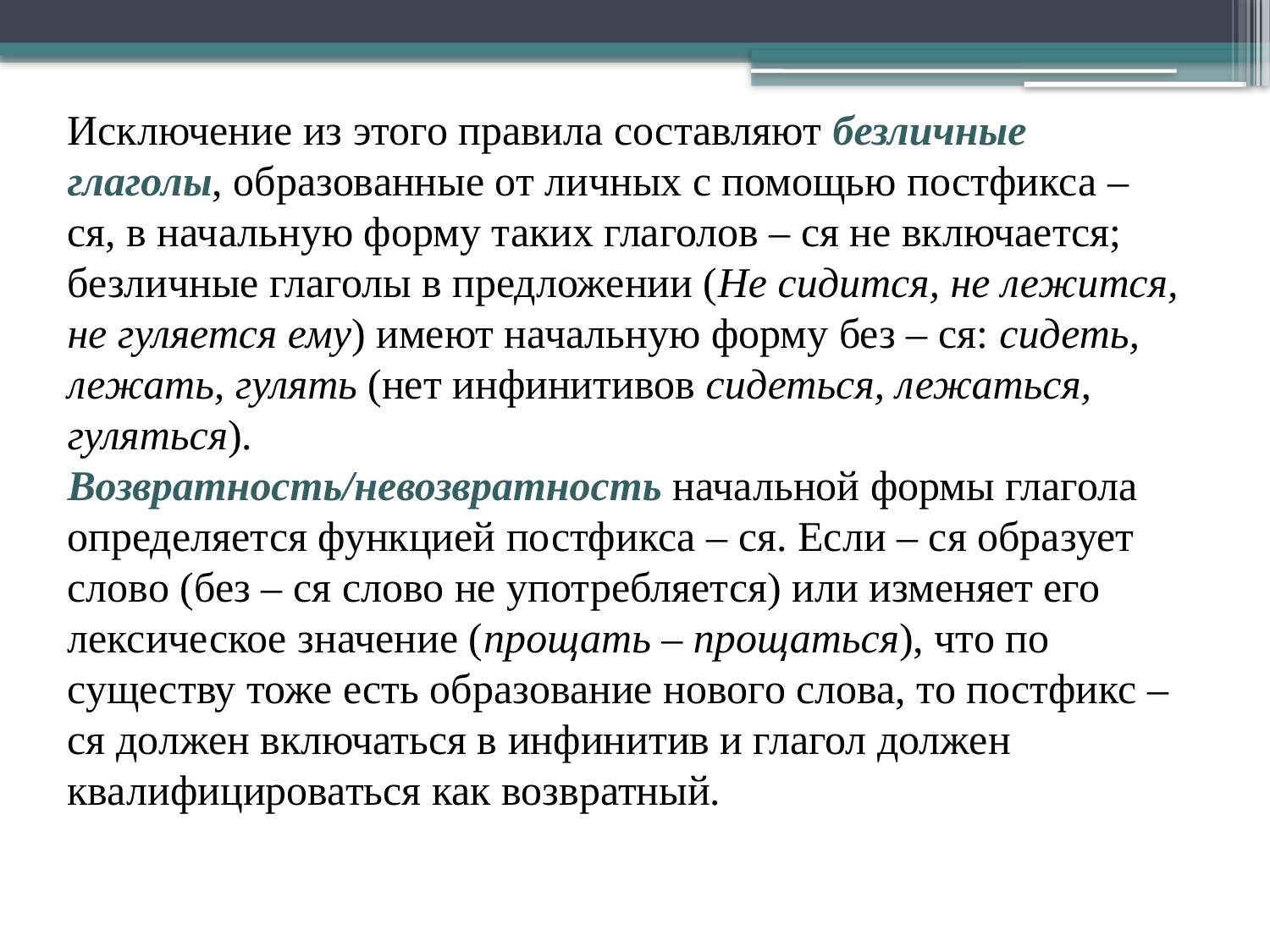

Исключение из этого правила составляют безличные глаголы, образованные от личных с помощью постфикса – ся, в начальную форму таких глаголов – ся не включается; безличные глаголы в предложении (Не сидится, не лежится, не гуляется ему) имеют начальную форму без – ся: сидеть, лежать, гулять (нет инфинитивов сидеться, лежаться, гуляться).
Возвратность/невозвратность начальной формы глагола определяется функцией постфикса – ся. Если – ся образует слово (без – ся слово не употребляется) или изменяет его лексическое значение (прощать – прощаться), что по существу тоже есть образование нового слова, то постфикс –ся должен включаться в инфинитив и глагол должен квалифицироваться как возвратный.